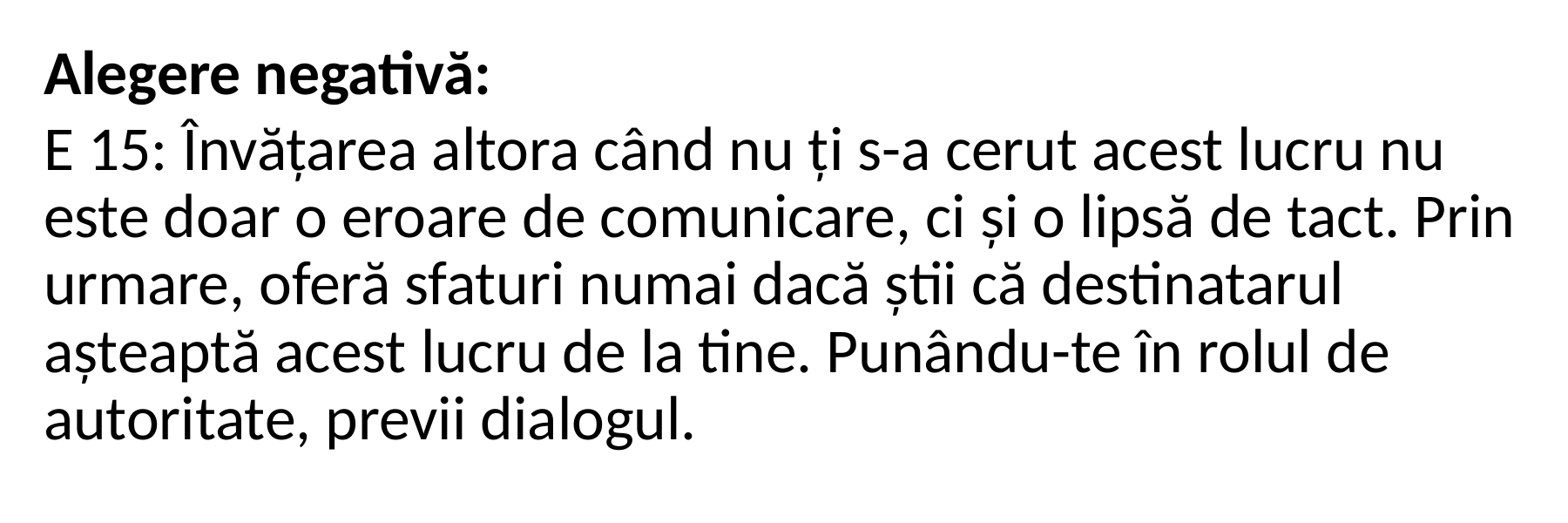

Alegere negativă:
E 15: Învățarea altora când nu ți s-a cerut acest lucru nu este doar o eroare de comunicare, ci și o lipsă de tact. Prin urmare, oferă sfaturi numai dacă știi că destinatarul așteaptă acest lucru de la tine. Punându-te în rolul de autoritate, previi dialogul.